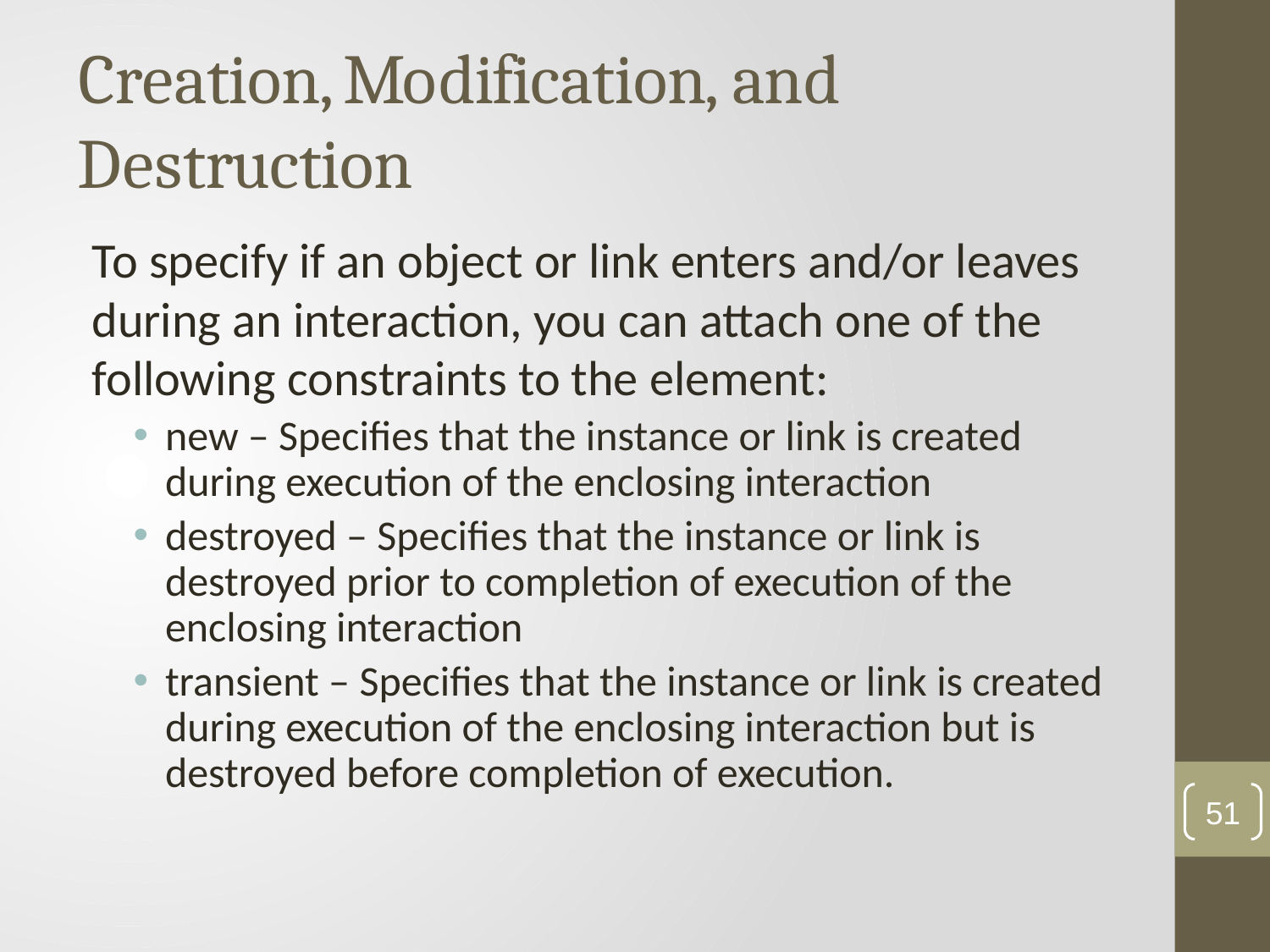

# Creation, Modification, and Destruction
To specify if an object or link enters and/or leaves during an interaction, you can attach one of the following constraints to the element:
new – Specifies that the instance or link is created during execution of the enclosing interaction
destroyed – Specifies that the instance or link is destroyed prior to completion of execution of the enclosing interaction
transient – Specifies that the instance or link is created during execution of the enclosing interaction but is destroyed before completion of execution.
51